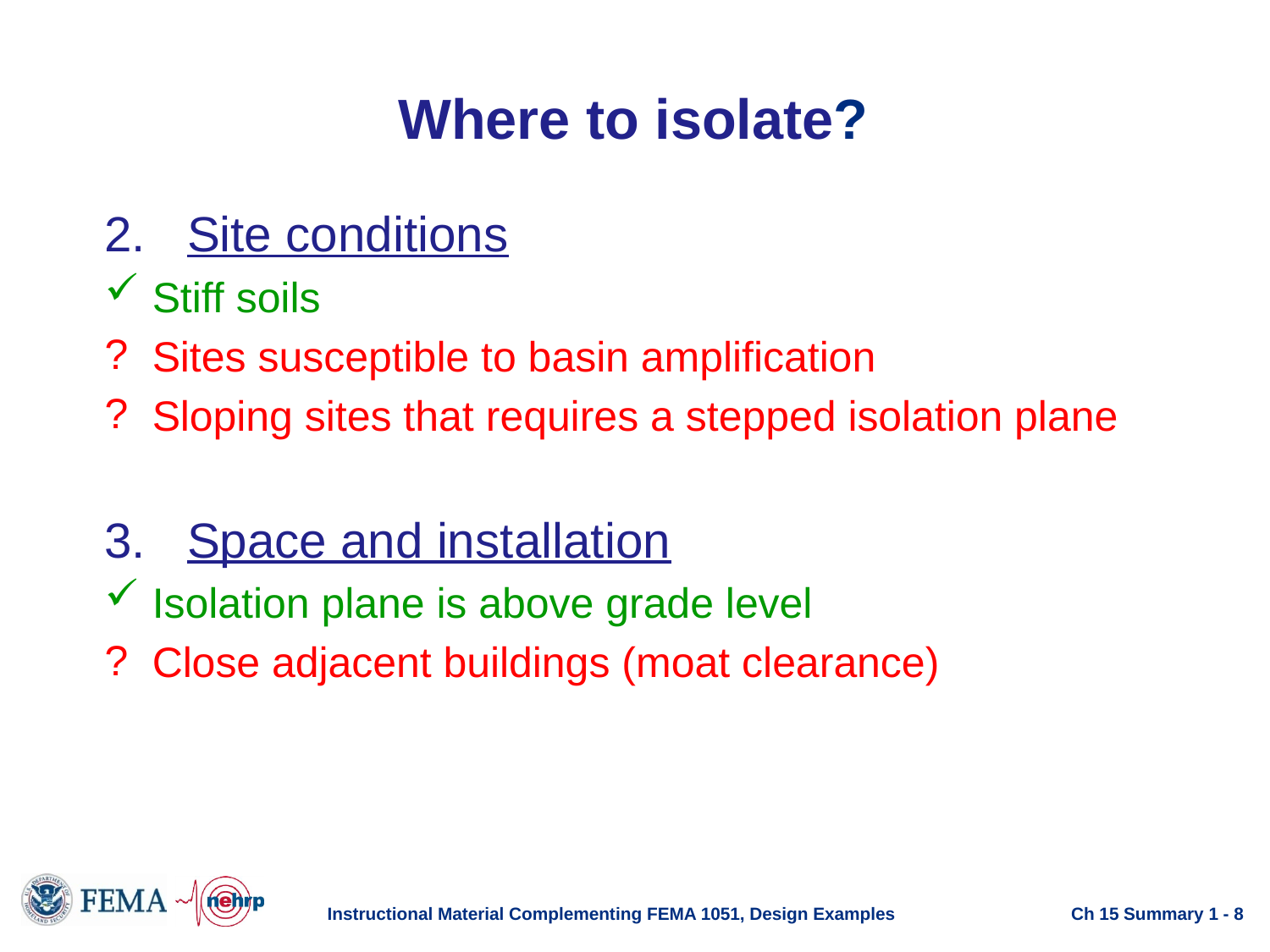

# Where to isolate?
2.   Site conditions
Stiff soils
Sites susceptible to basin amplification
Sloping sites that requires a stepped isolation plane

3.   Space and installation
Isolation plane is above grade level
Close adjacent buildings (moat clearance)

Instructional Material Complementing FEMA 1051, Design Examples
Ch 15 Summary 1 - 8